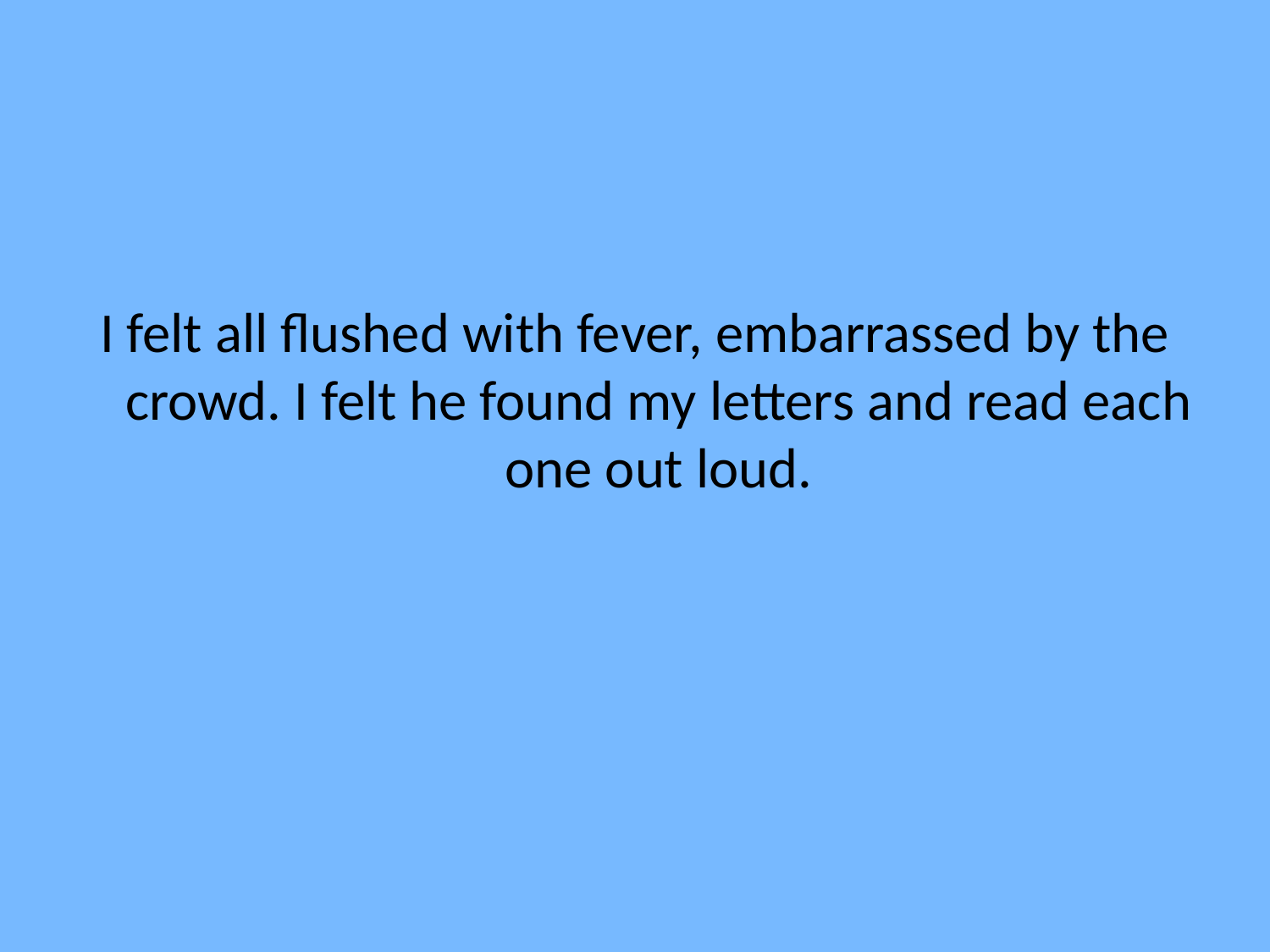

I felt all flushed with fever, embarrassed by the crowd. I felt he found my letters and read each one out loud.